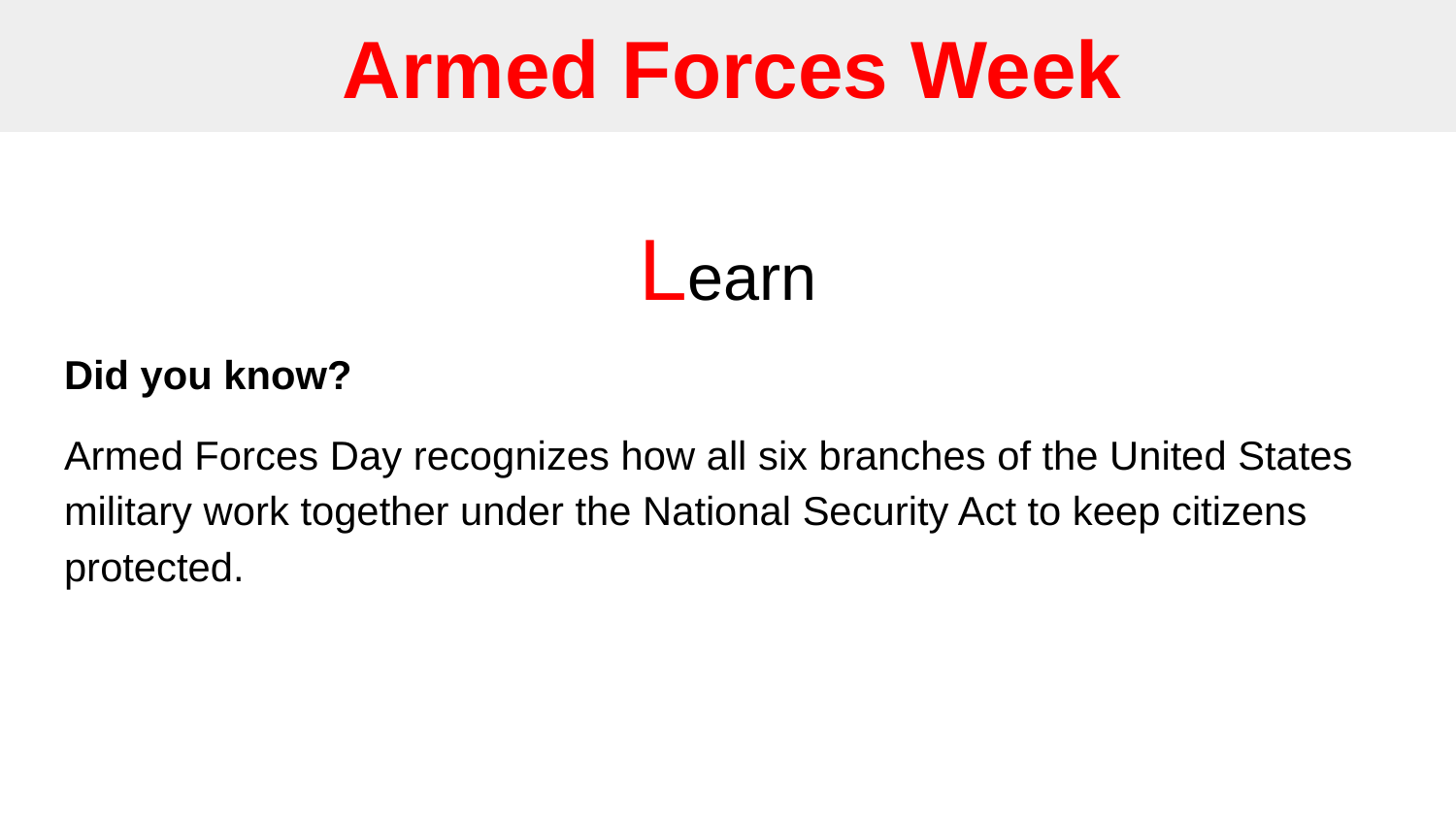

# Armed Forces Week
Learn
Did you know?
Armed Forces Day recognizes how all six branches of the United States military work together under the National Security Act to keep citizens protected.